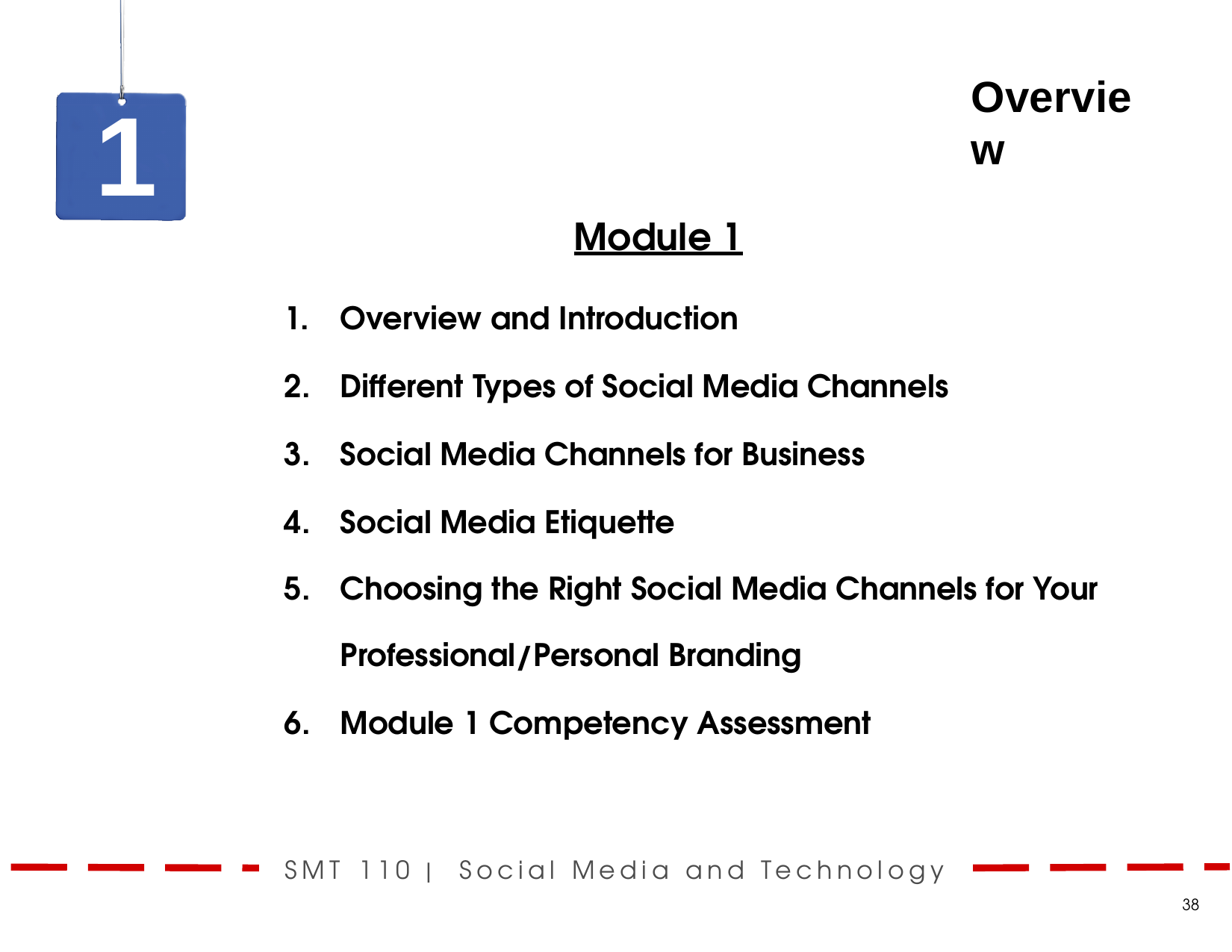

# Overview
1
Module 1

Overview and Introduction

Different Types of Social Media Channels

Social Media Channels for Business

Social Media Etiquette
Choosing the Right Social Media Channels for Your Professional/Personal Branding

Module 1 Competency Assessment
SMT	110	|	Social	Media	and	Technology
38